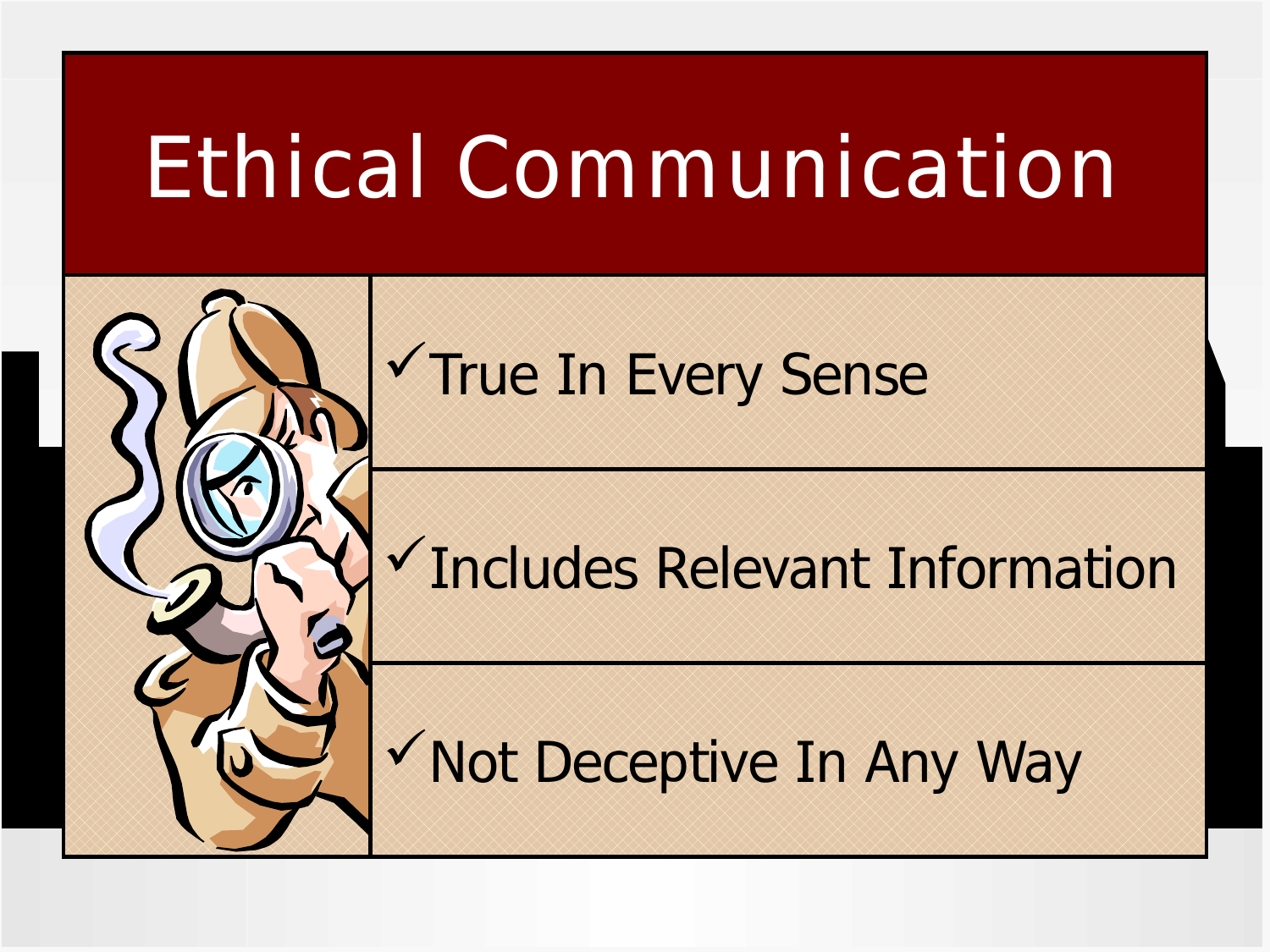

# Ethical Communication

True In Every Sense
Includes Relevant Information
Not Deceptive In Any Way